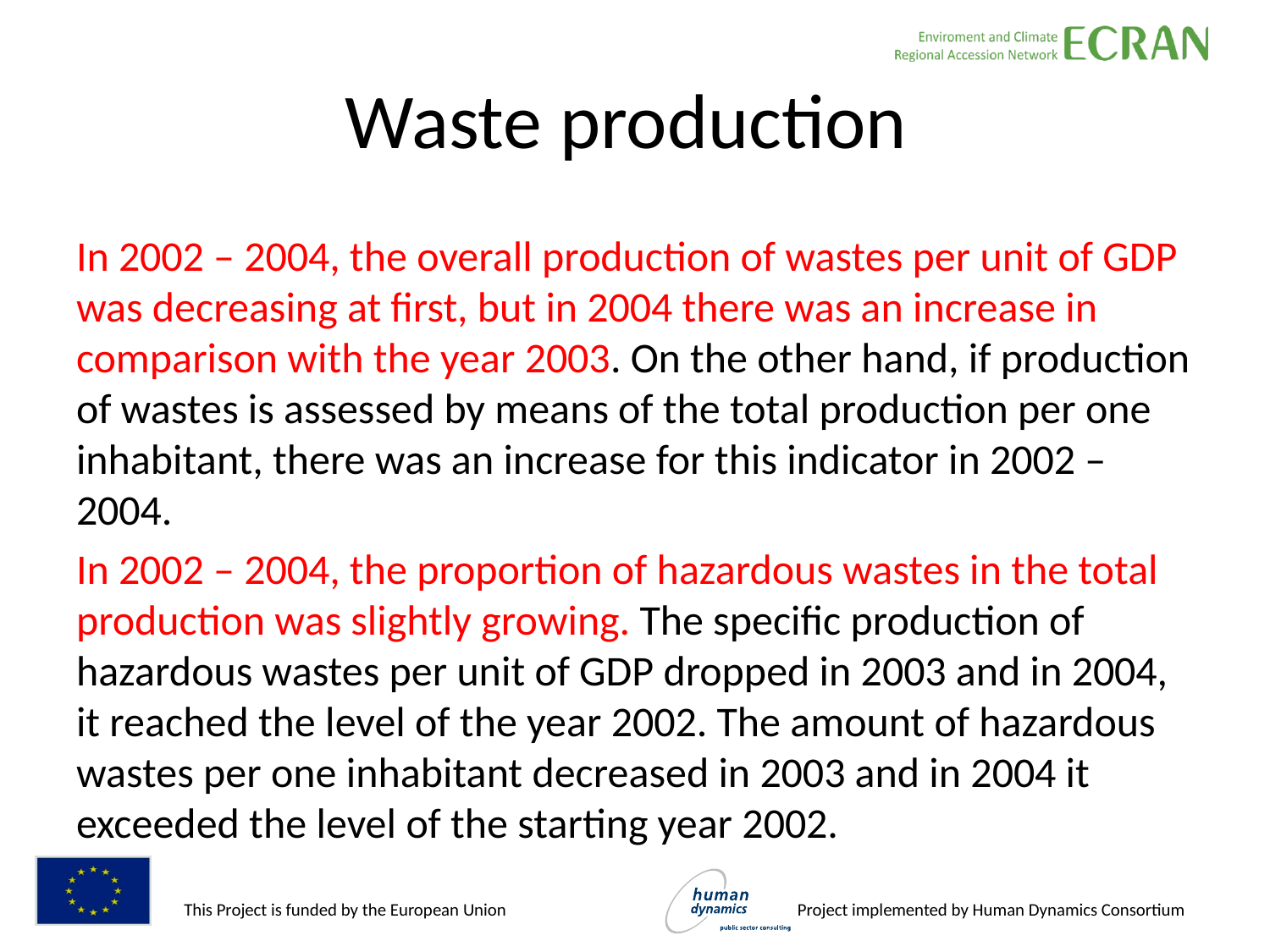

# Waste production
In 2002 – 2004, the overall production of wastes per unit of GDP was decreasing at first, but in 2004 there was an increase in comparison with the year 2003. On the other hand, if production of wastes is assessed by means of the total production per one inhabitant, there was an increase for this indicator in 2002 – 2004.
In 2002 – 2004, the proportion of hazardous wastes in the total production was slightly growing. The specific production of hazardous wastes per unit of GDP dropped in 2003 and in 2004, it reached the level of the year 2002. The amount of hazardous wastes per one inhabitant decreased in 2003 and in 2004 it exceeded the level of the starting year 2002.